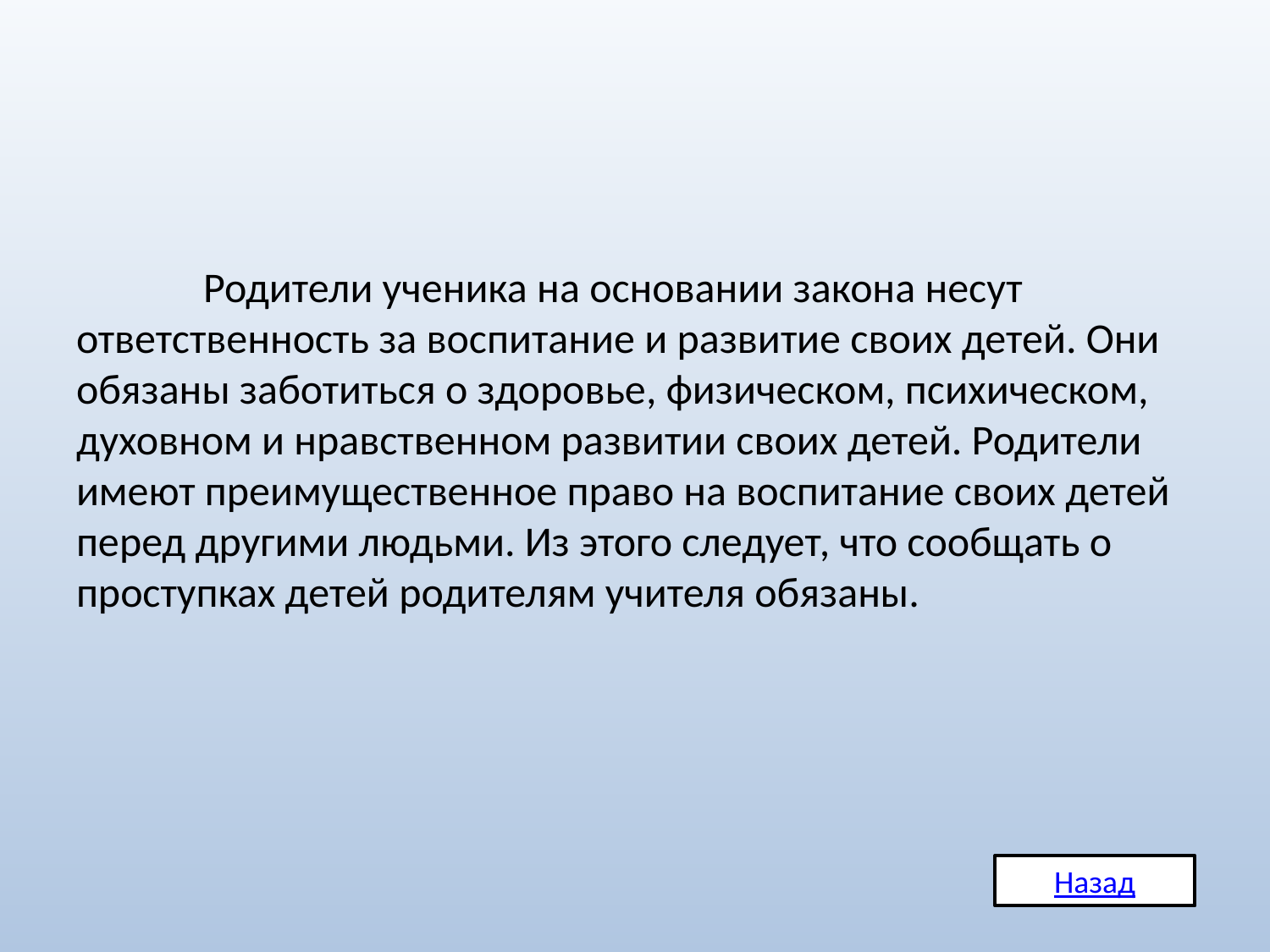

#

	Родители ученика на основании закона несут ответственность за воспитание и развитие своих детей. Они обязаны заботиться о здоровье, физическом, психическом, духовном и нравственном развитии своих детей. Родители имеют преимущественное право на воспитание своих детей перед другими людьми. Из этого следует, что сообщать о проступках детей родителям учителя обязаны.
Назад